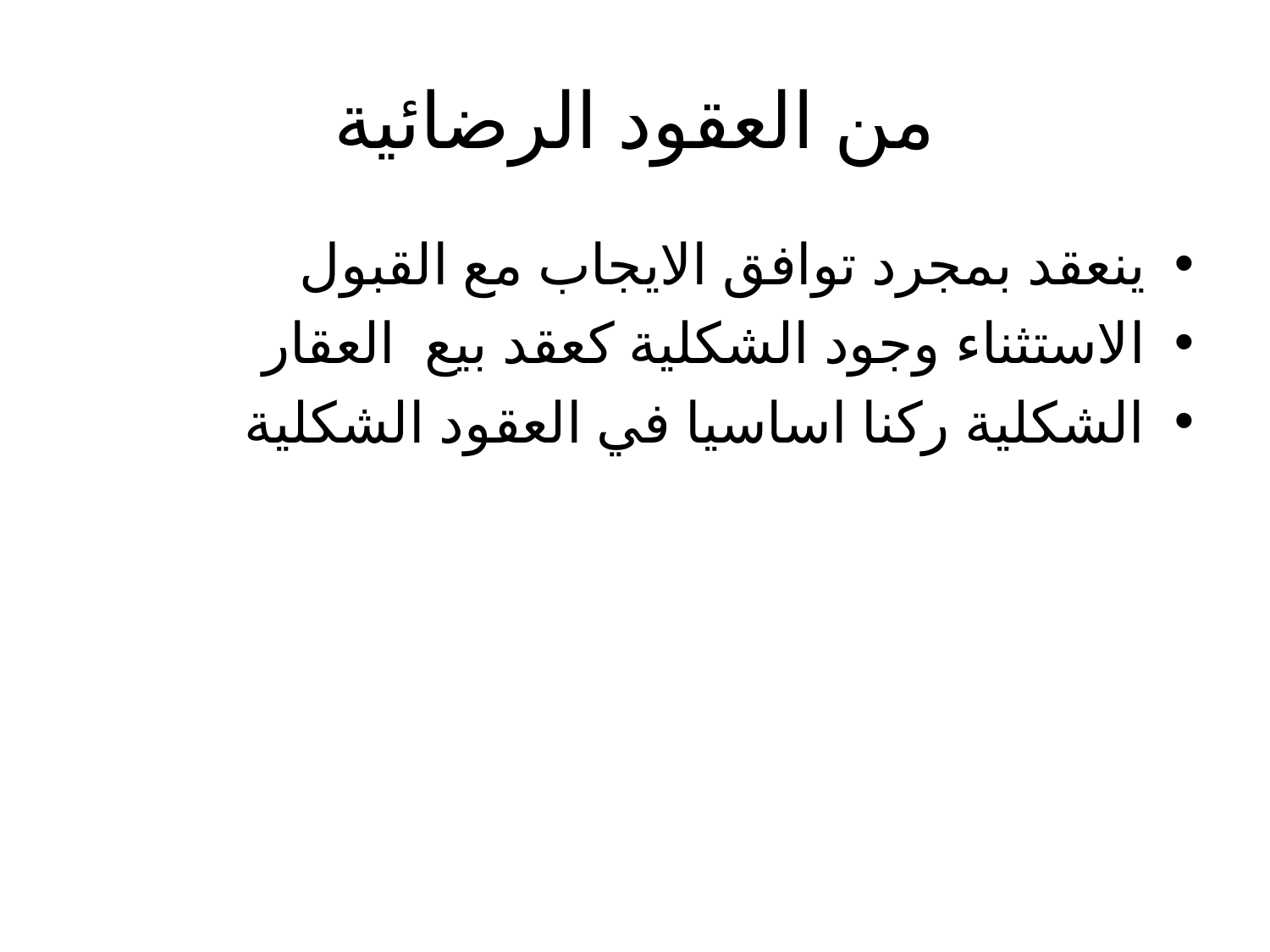

# من العقود الرضائية
ينعقد بمجرد توافق الايجاب مع القبول
الاستثناء وجود الشكلية كعقد بيع  العقار
الشكلية ركنا اساسيا في العقود الشكلية